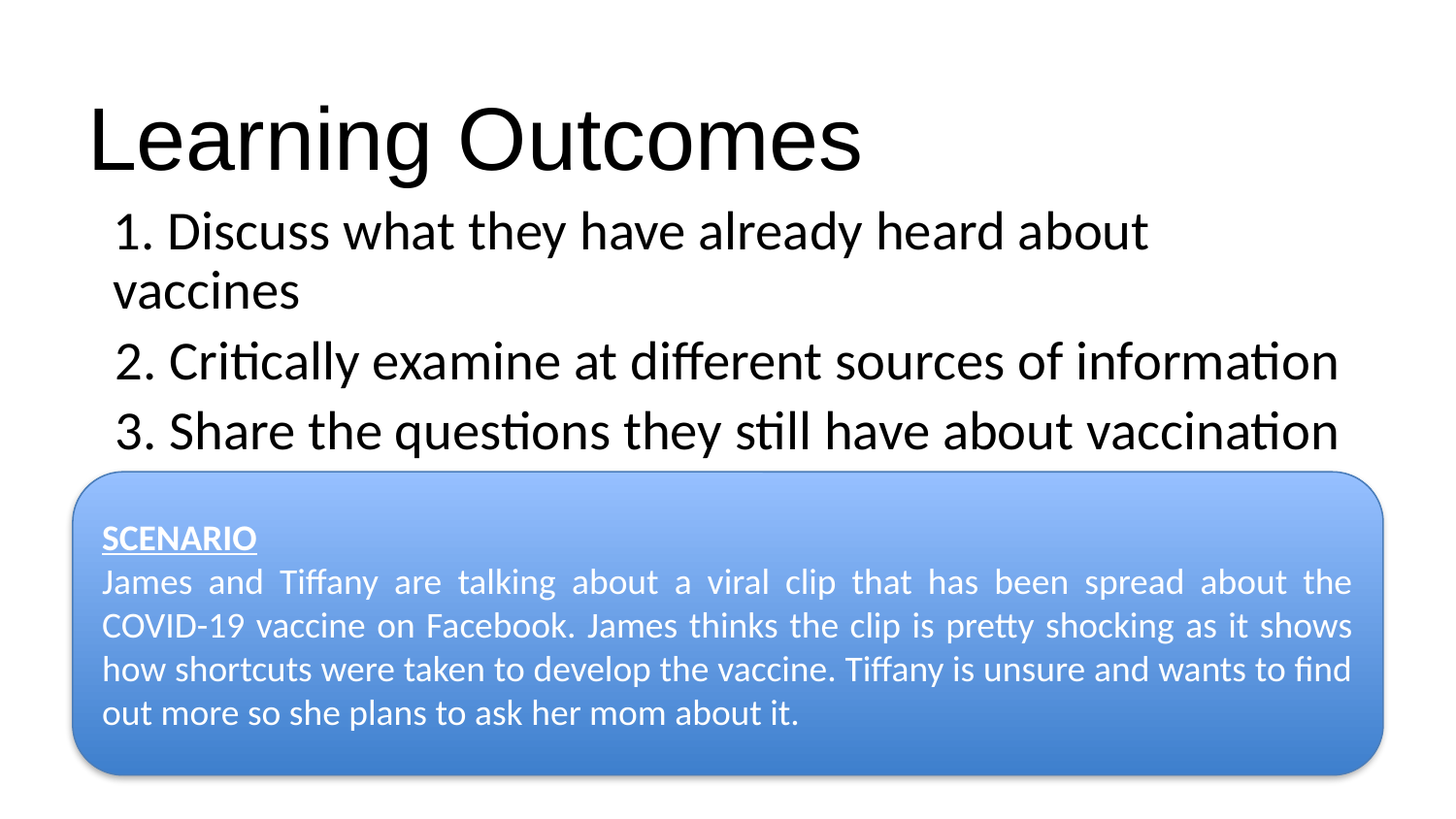

Learning Outcomes
1. Discuss what they have already heard about vaccines
2. Critically examine at different sources of information
3. Share the questions they still have about vaccination
SCENARIO
James and Tiffany are talking about a viral clip that has been spread about the COVID-19 vaccine on Facebook. James thinks the clip is pretty shocking as it shows how shortcuts were taken to develop the vaccine. Tiffany is unsure and wants to find out more so she plans to ask her mom about it.